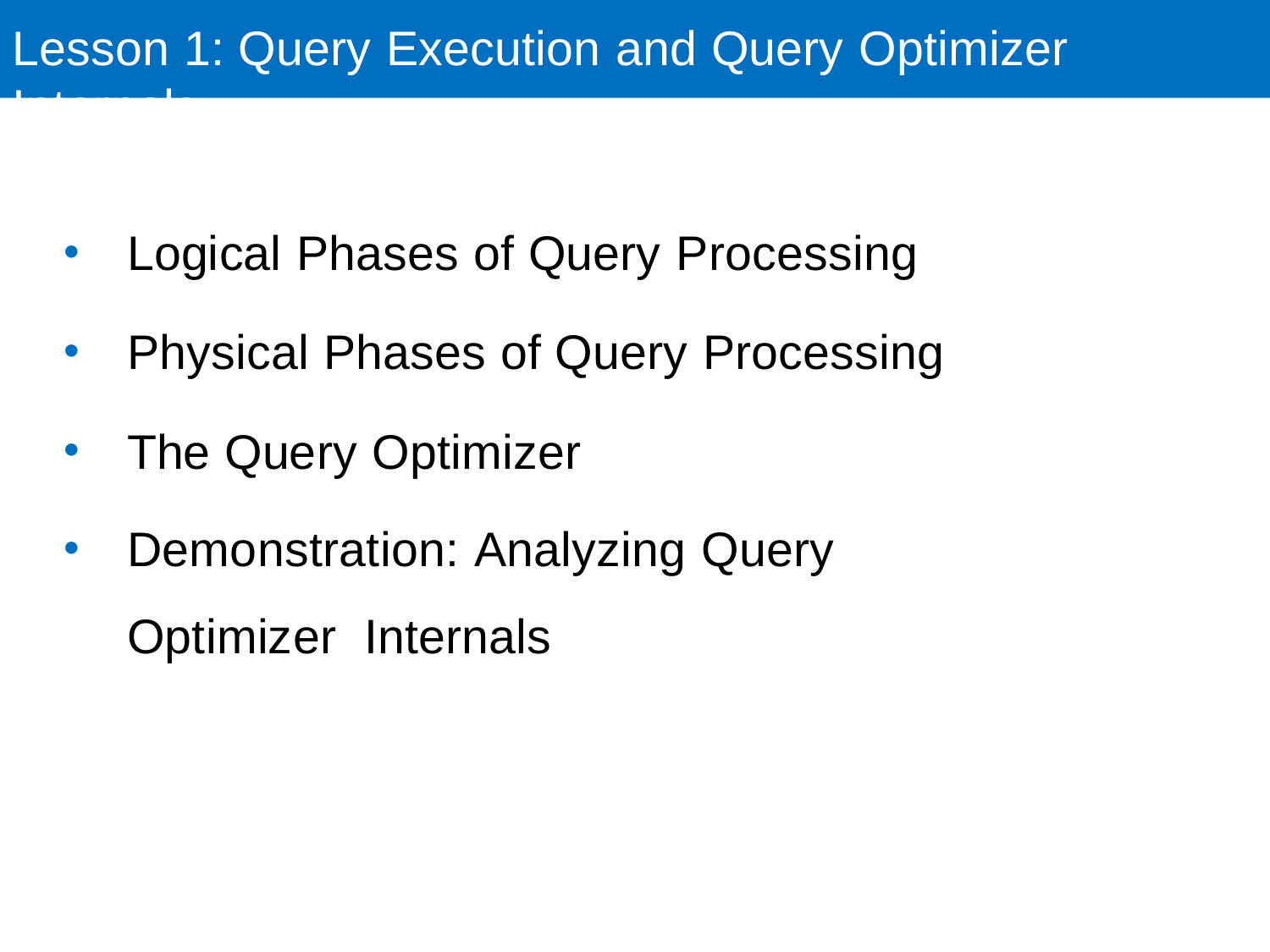

Lesson 1: Query Execution and Query Optimizer Internals

Logical Phases of Query Processing
Physical Phases of Query Processing
The Query Optimizer
Demonstration: Analyzing Query Optimizer  Internals